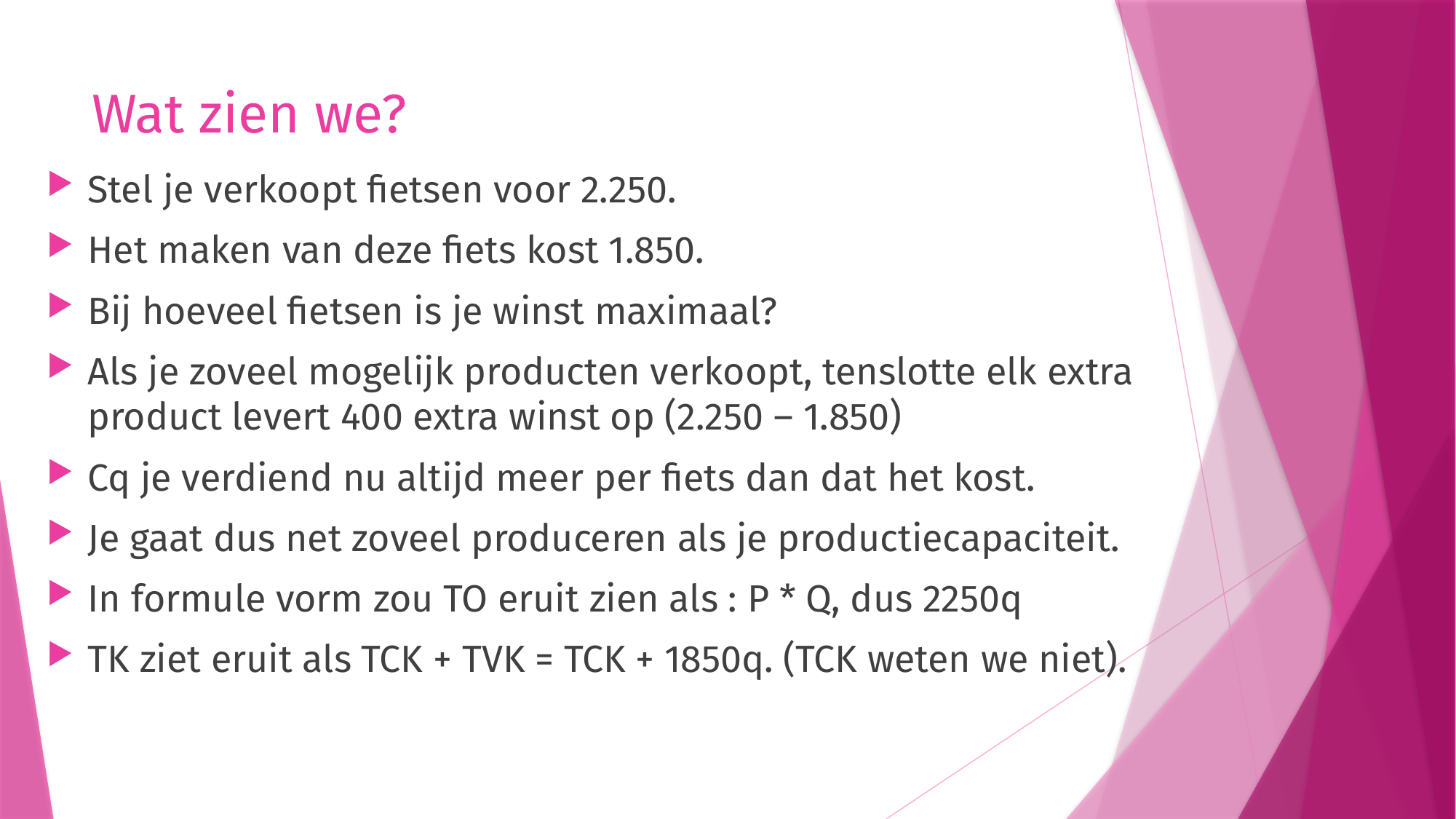

# Wat zien we?
Stel je verkoopt fietsen voor 2.250.
Het maken van deze fiets kost 1.850.
Bij hoeveel fietsen is je winst maximaal?
Als je zoveel mogelijk producten verkoopt, tenslotte elk extra product levert 400 extra winst op (2.250 – 1.850)
Cq je verdiend nu altijd meer per fiets dan dat het kost.
Je gaat dus net zoveel produceren als je productiecapaciteit.
In formule vorm zou TO eruit zien als : P * Q, dus 2250q
TK ziet eruit als TCK + TVK = TCK + 1850q. (TCK weten we niet).